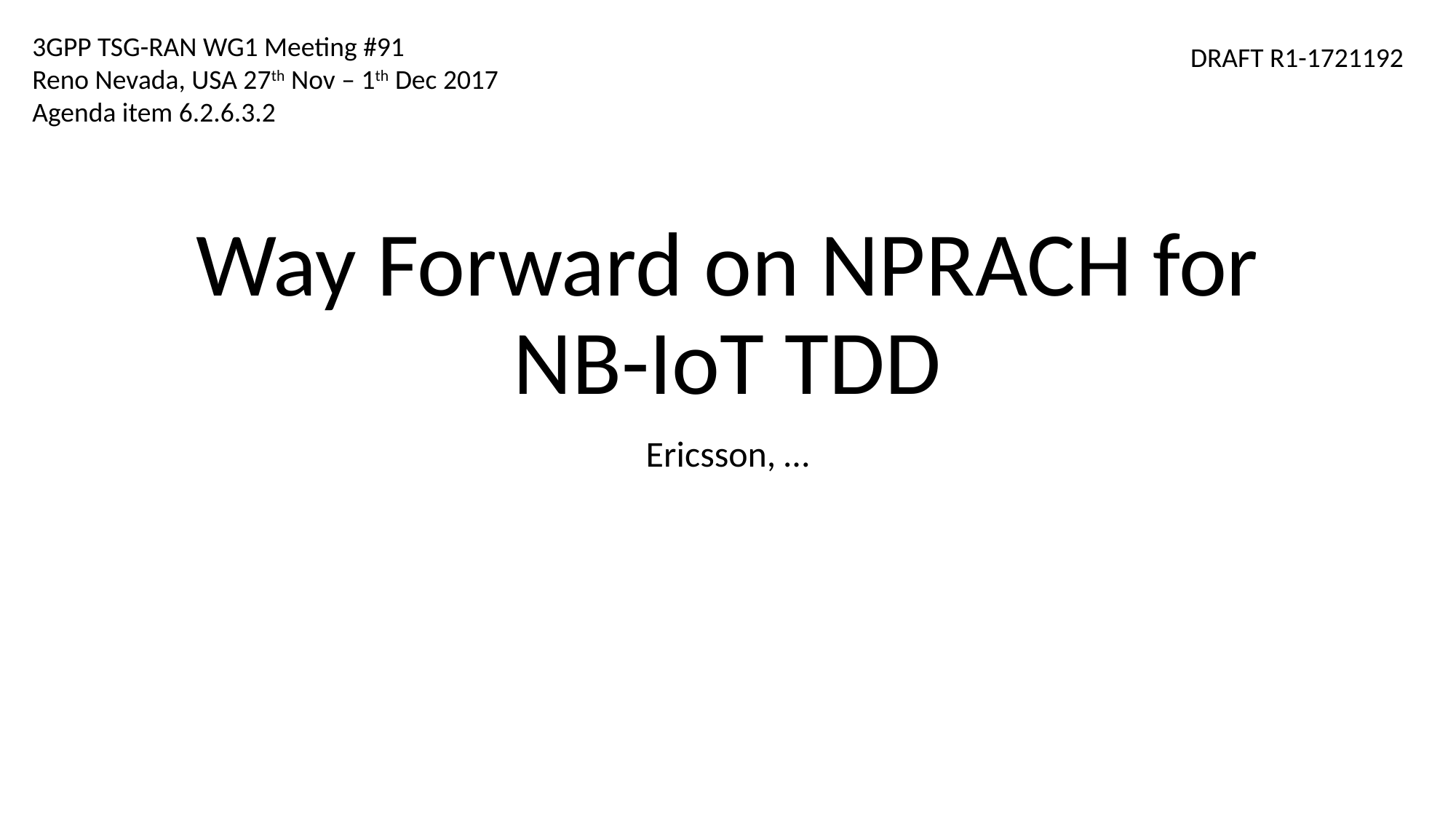

3GPP TSG-RAN WG1 Meeting #91
Reno Nevada, USA 27th Nov – 1th Dec 2017
Agenda item 6.2.6.3.2
DRAFT R1-1721192
# Way Forward on NPRACH for NB-IoT TDD
Ericsson, …